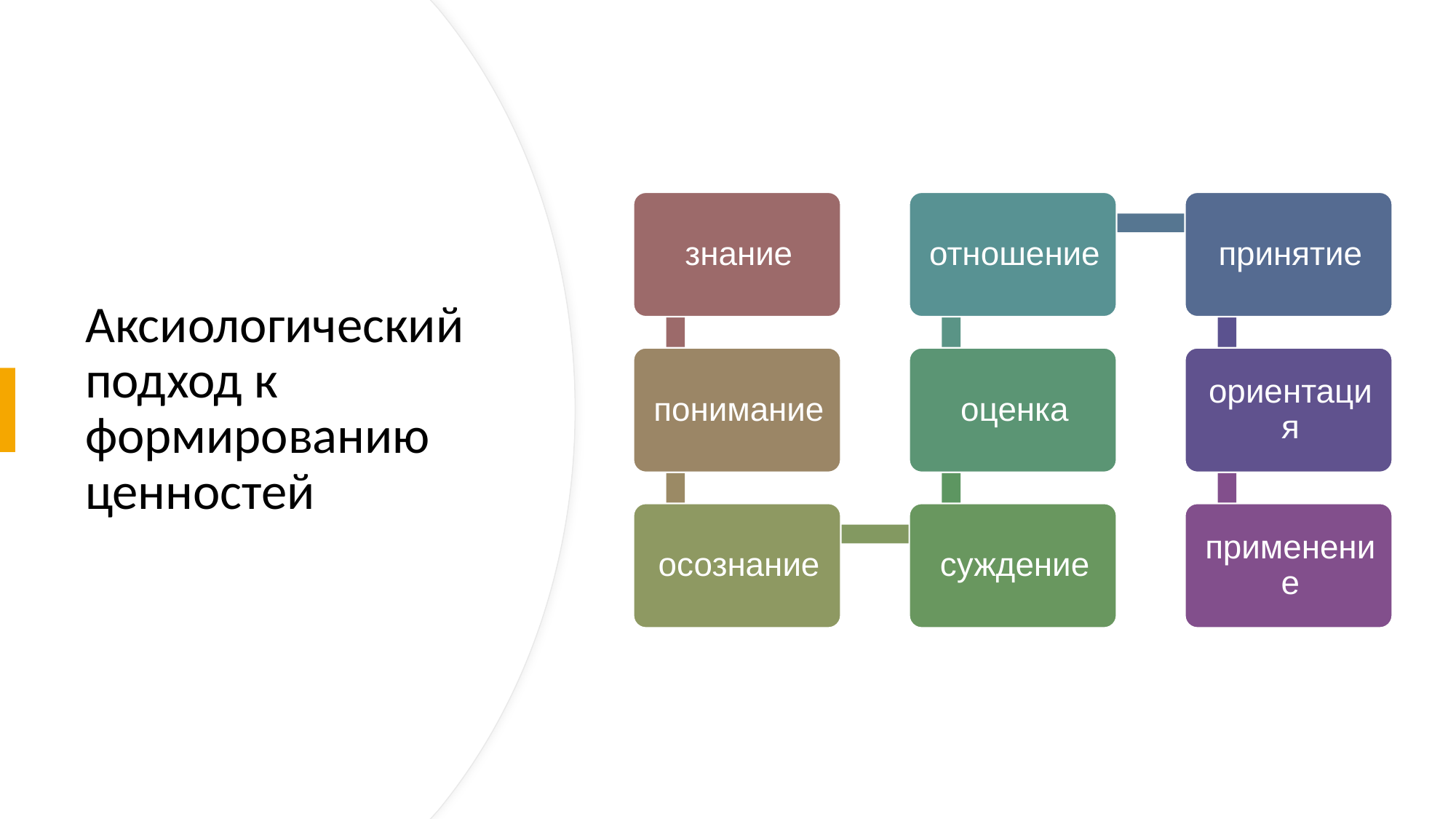

знание
понимание
осознание
суждение
оценка
отношение
принятие
ориентация
применение
# Аксиологический подход к формированию ценностей